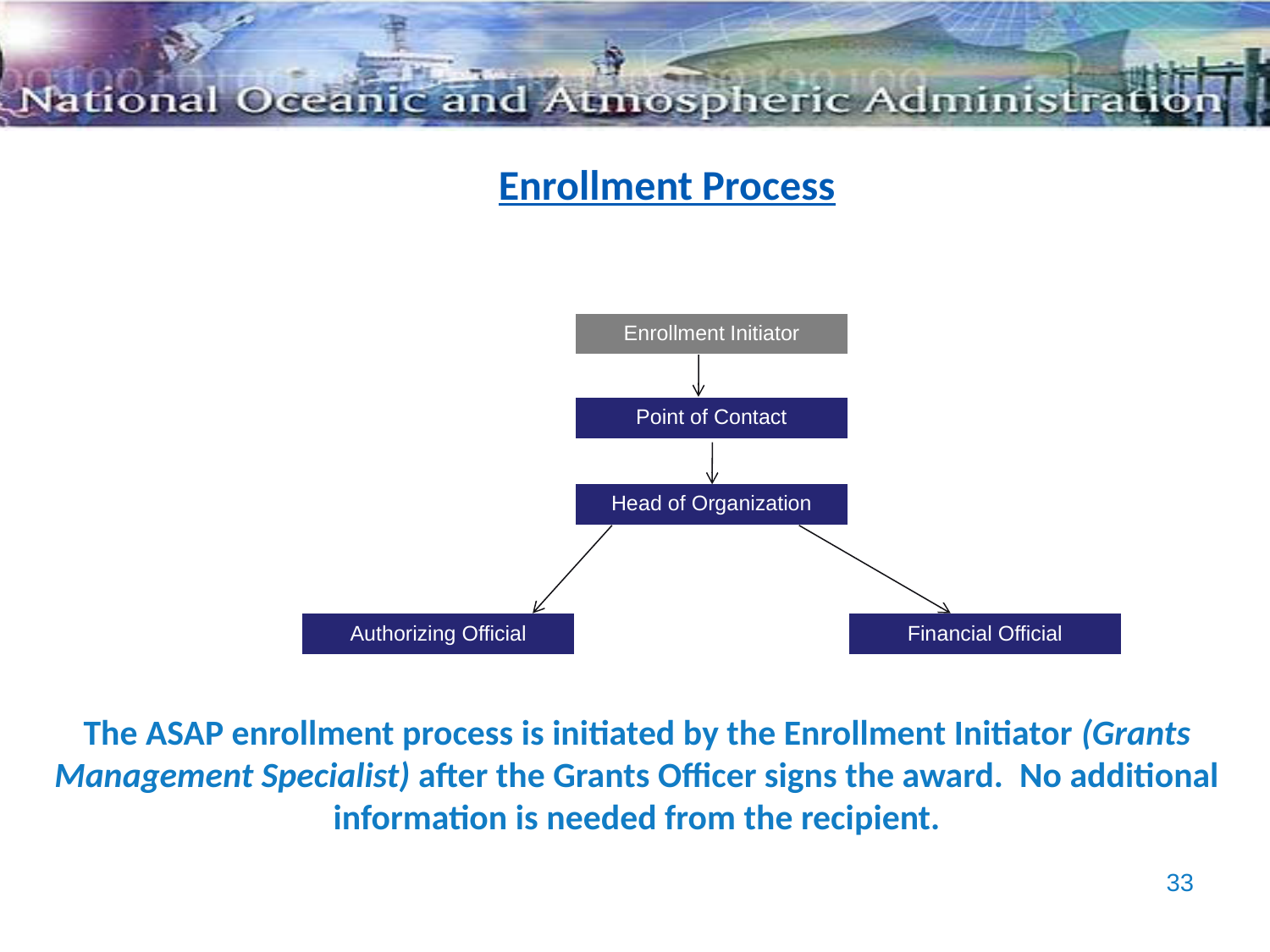

Enrollment Process

Enrollment Initiator
Point of Contact
Head of Organization
Authorizing Official
Financial Official
The ASAP enrollment process is initiated by the Enrollment Initiator (Grants Management Specialist) after the Grants Officer signs the award.  No additional information is needed from the recipient.

33